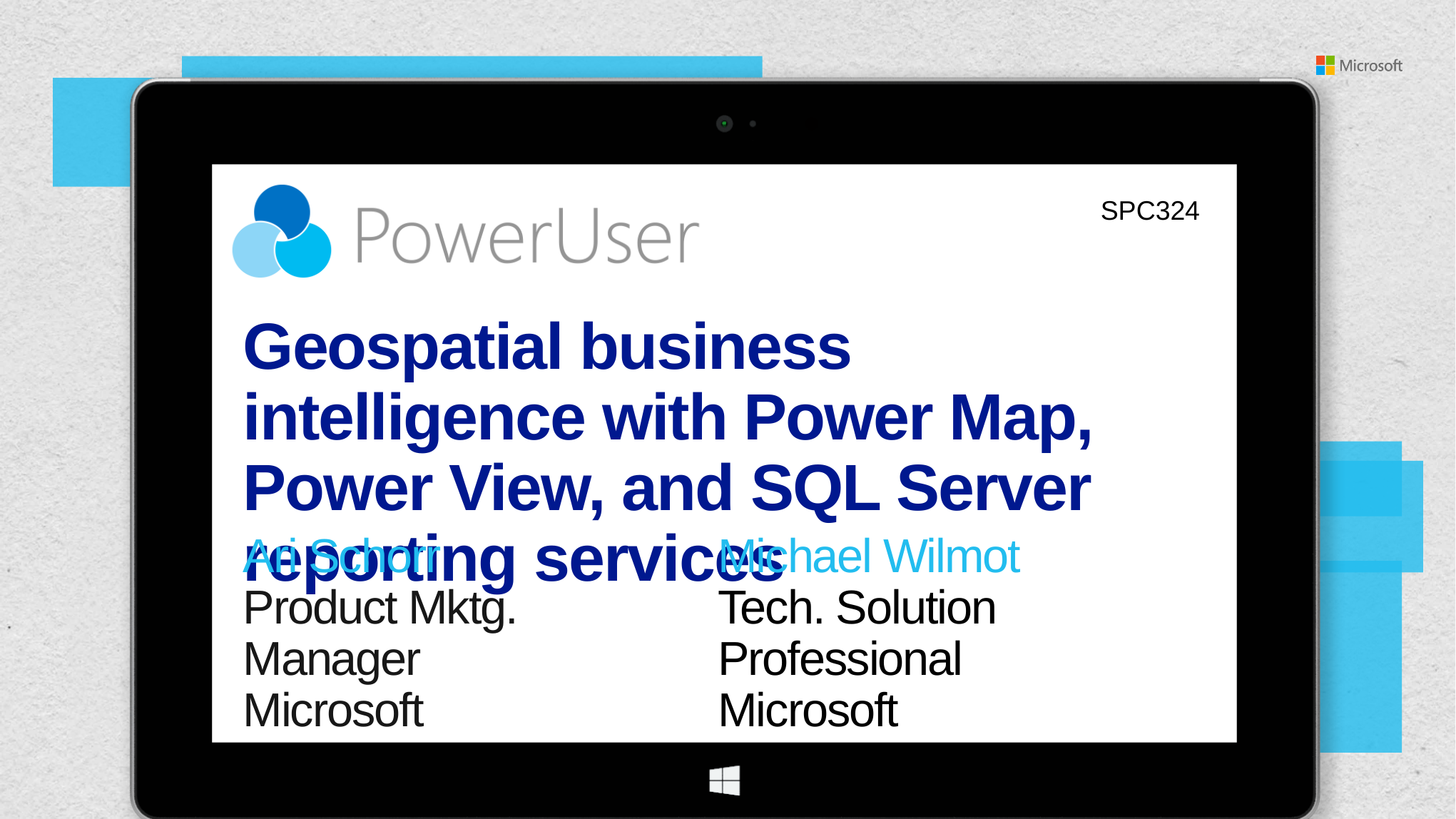

SPC324
# Geospatial business intelligence with Power Map, Power View, and SQL Server reporting services
Ari Schorr
Product Mktg. Manager
Microsoft
Michael Wilmot
Tech. Solution Professional
Microsoft